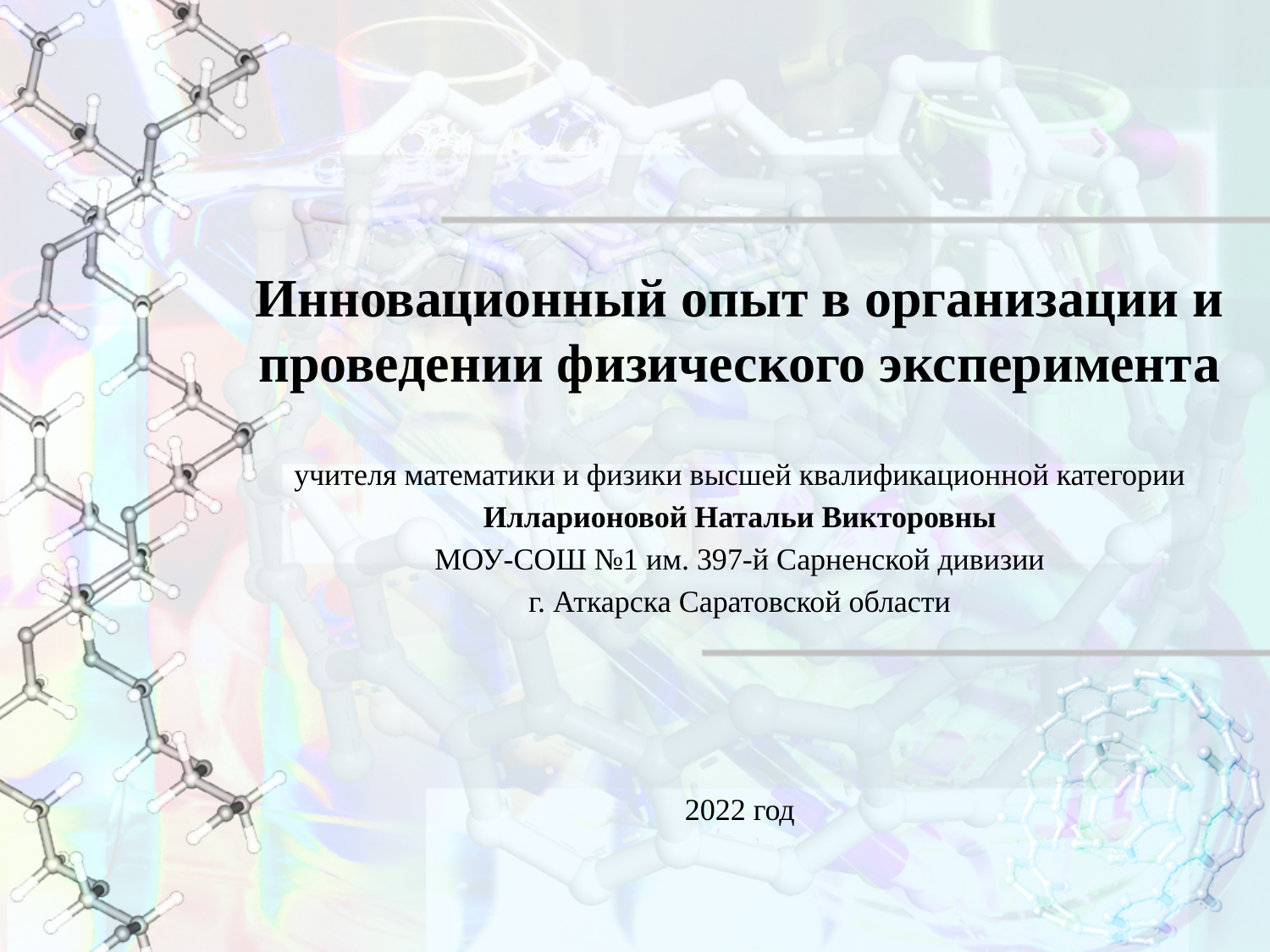

Инновационный опыт в организации и проведении физического эксперимента

учителя математики и физики высшей квалификационной категории
Илларионовой Натальи Викторовны
МОУ-СОШ №1 им. 397-й Сарненской дивизии
г. Аткарска Саратовской области

2022 год